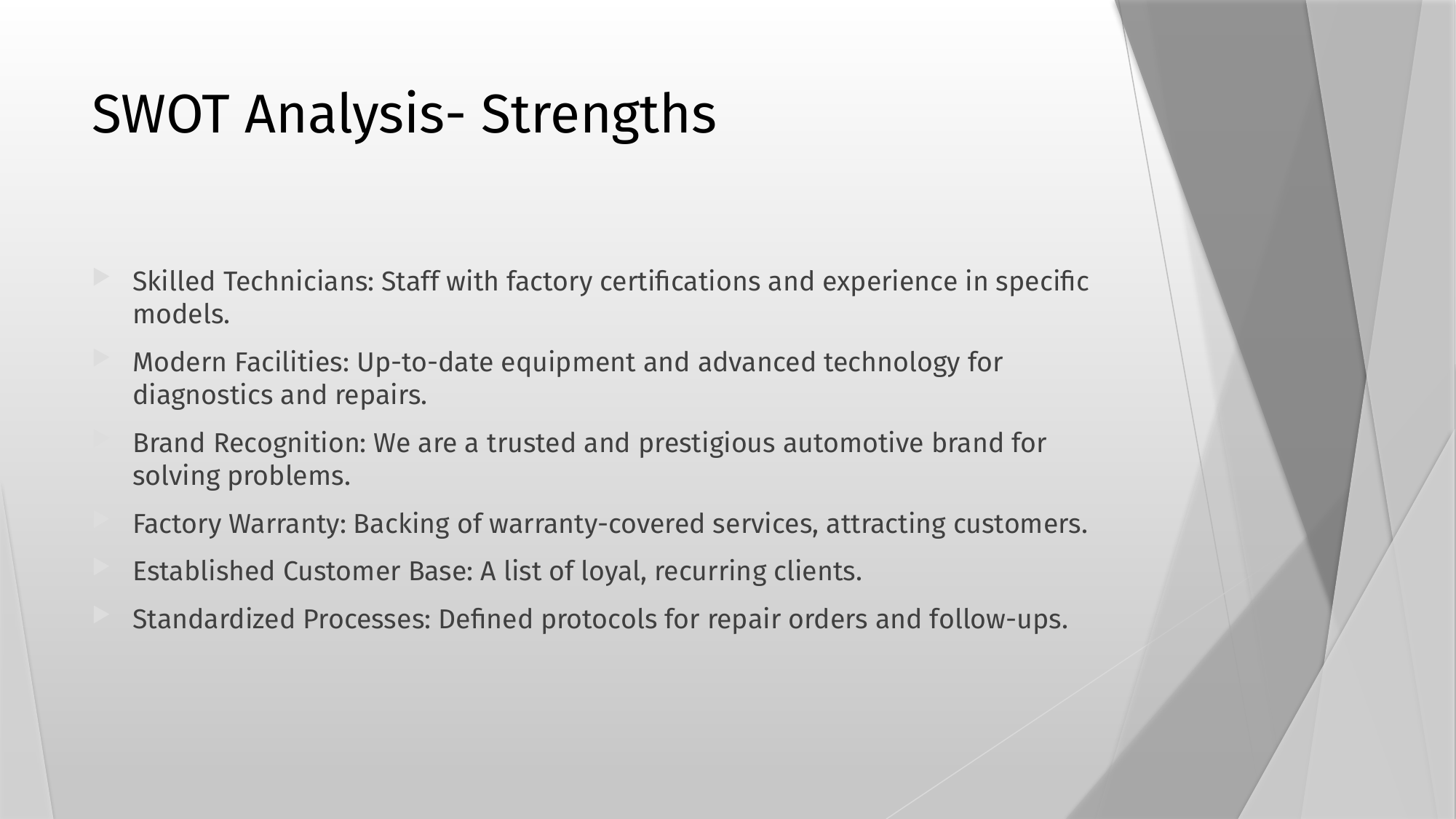

# SWOT Analysis- Strengths
Skilled Technicians: Staff with factory certifications and experience in specific models.
Modern Facilities: Up-to-date equipment and advanced technology for diagnostics and repairs.
Brand Recognition: We are a trusted and prestigious automotive brand for solving problems.
Factory Warranty: Backing of warranty-covered services, attracting customers.
Established Customer Base: A list of loyal, recurring clients.
Standardized Processes: Defined protocols for repair orders and follow-ups.